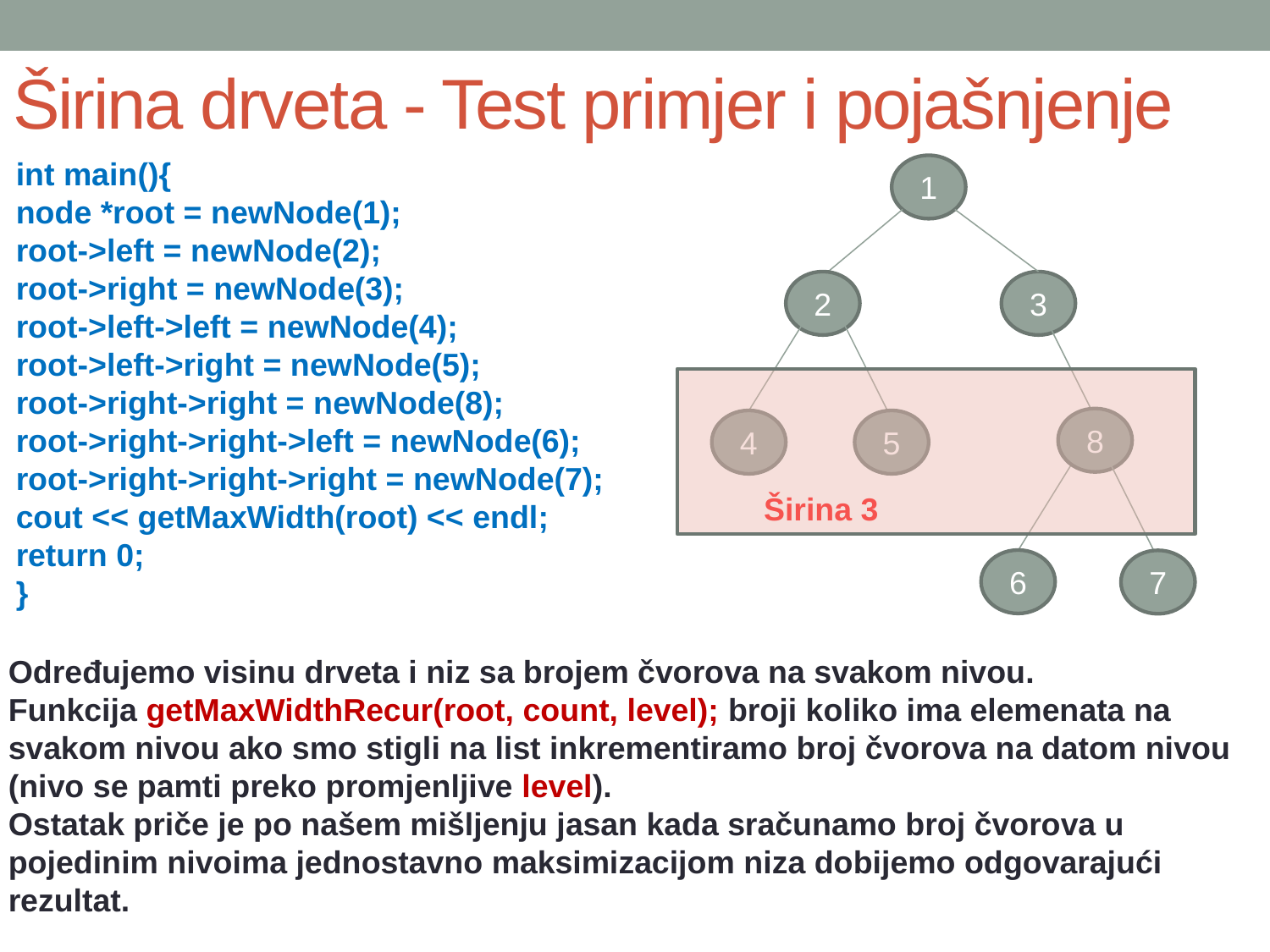

# Širina drveta - Test primjer i pojašnjenje
int main(){
node *root = newNode(1);
root->left = newNode(2);
root->right = newNode(3);
root->left->left = newNode(4);
root->left->right = newNode(5);
root->right->right = newNode(8);
root->right->right->left = newNode(6);
root->right->right->right = newNode(7);
cout << getMaxWidth(root) << endl;
return 0;
}

1
2
3

8
4
5
Širina 3
6
7
Određujemo visinu drveta i niz sa brojem čvorova na svakom nivou.
Funkcija getMaxWidthRecur(root, count, level); broji koliko ima elemenata na svakom nivou ako smo stigli na list inkrementiramo broj čvorova na datom nivou (nivo se pamti preko promjenljive level).
Ostatak priče je po našem mišljenju jasan kada sračunamo broj čvorova u pojedinim nivoima jednostavno maksimizacijom niza dobijemo odgovarajući rezultat.